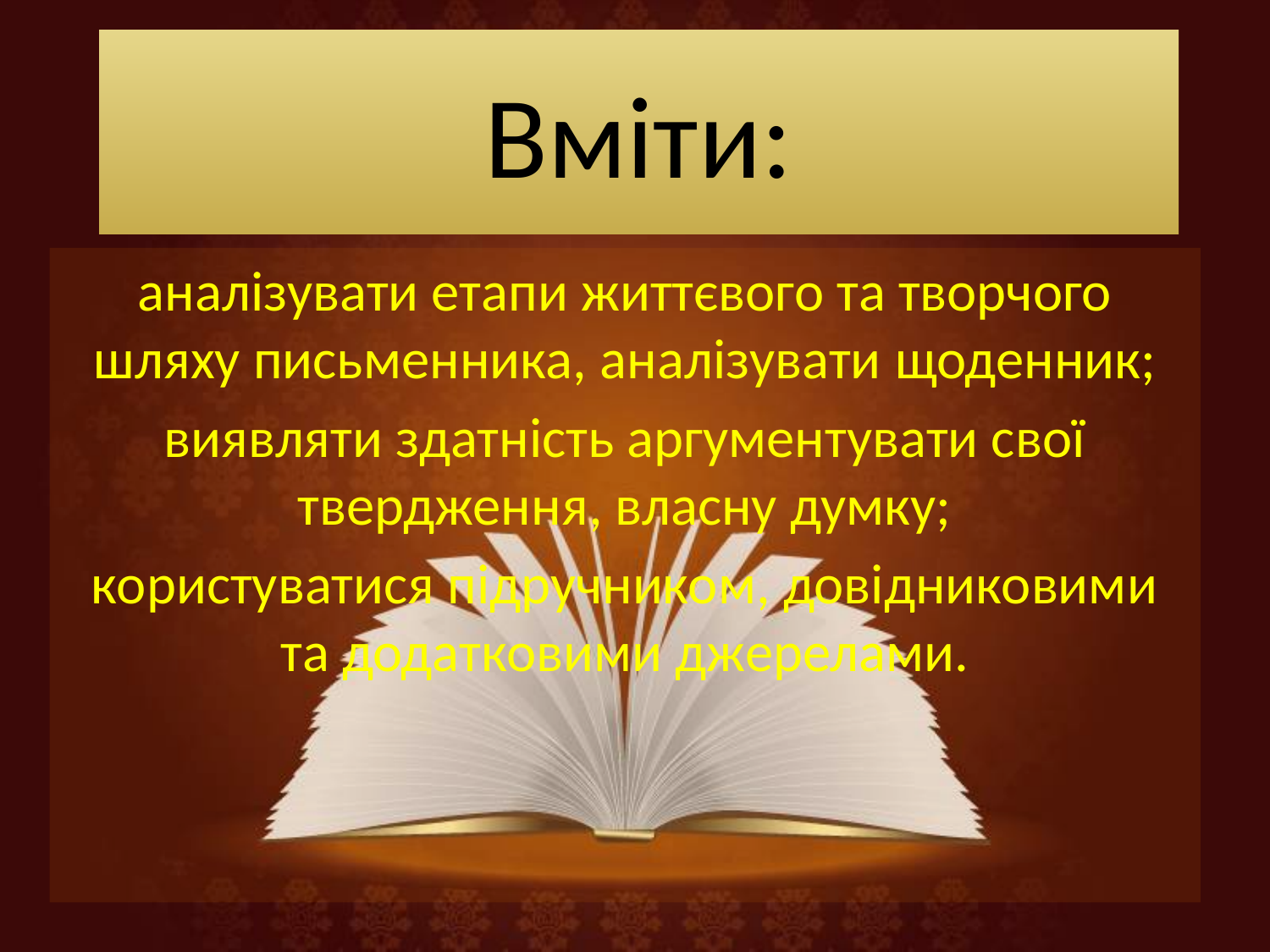

# Вміти:
аналізувати етапи життєвого та творчого шляху письменника, аналізувати щоденник;
виявляти здатність аргументувати свої твердження, власну думку;
користуватися підручником, довідниковими та додатковими джерелами.